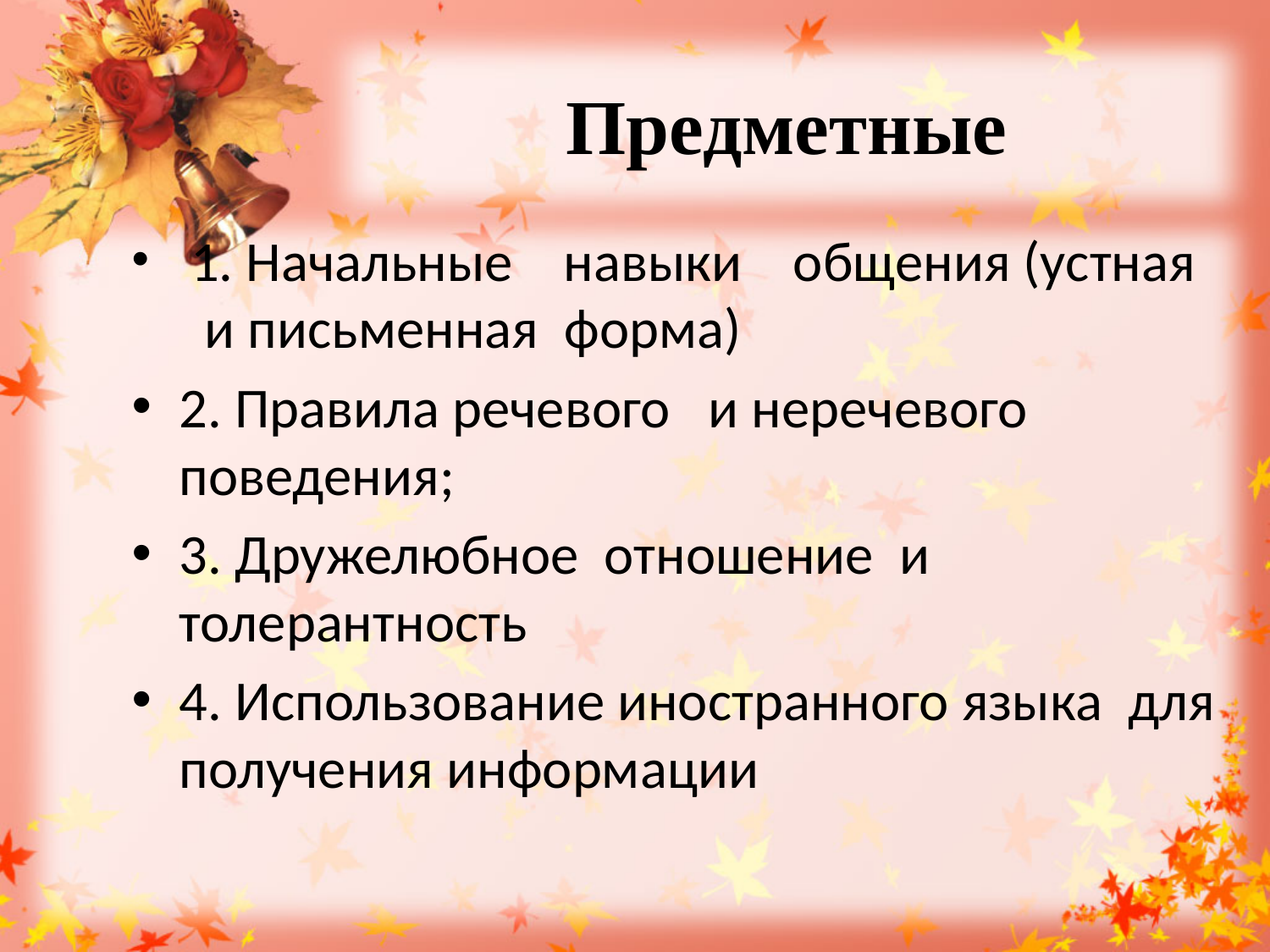

# Предметные
 1. Начальные    навыки    общения (устная    и письменная  форма)
2. Правила речевого   и неречевого поведения;
3. Дружелюбное  отношение  и  толерантность
4. Использование иностранного языка  для получения информации